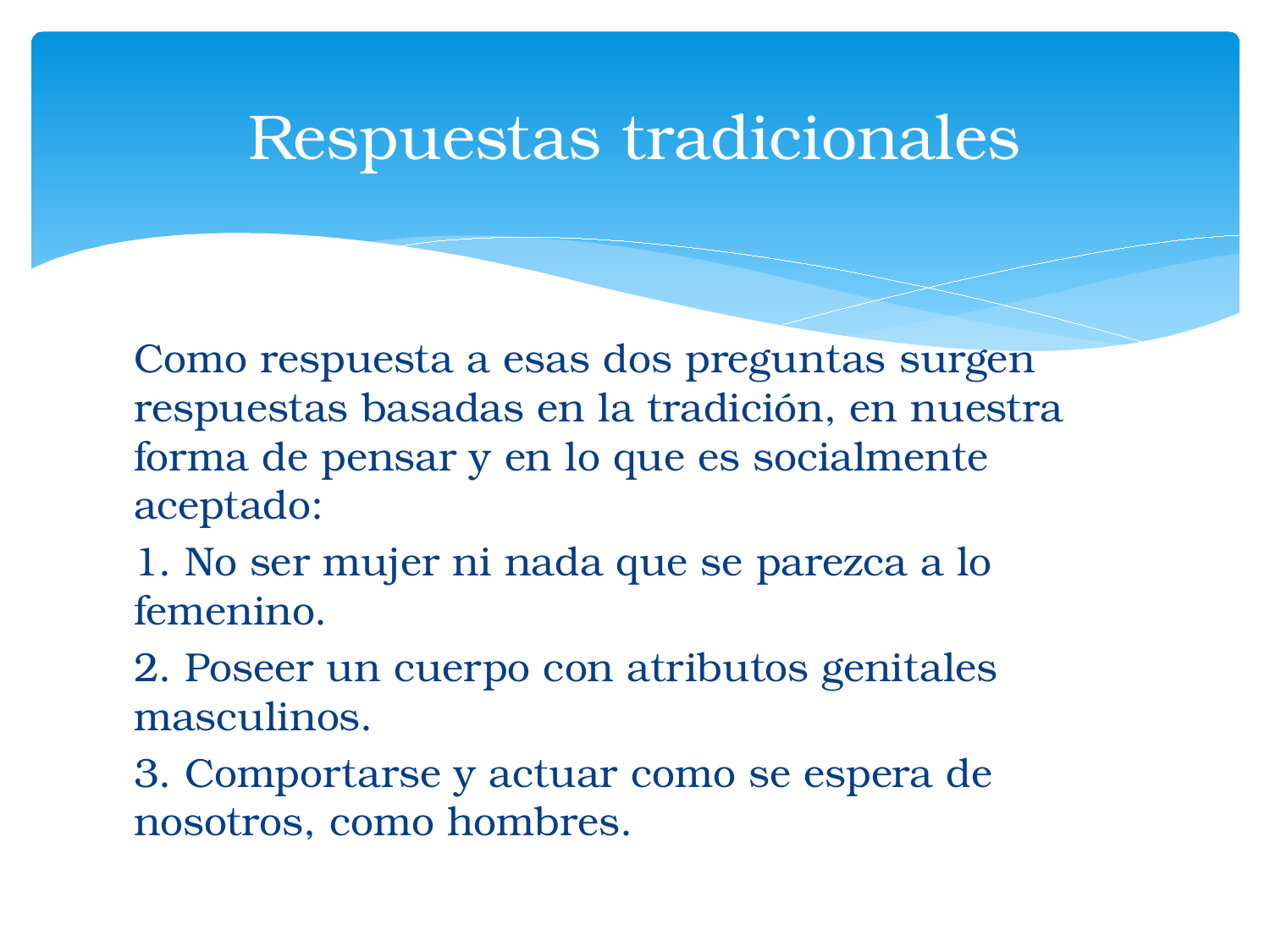

# Respuestas tradicionales
Como respuesta a esas dos preguntas surgen respuestas basadas en la tradición, en nuestra forma de pensar y en lo que es socialmente aceptado:
1. No ser mujer ni nada que se parezca a lo femenino.
2. Poseer un cuerpo con atributos genitales masculinos.
3. Comportarse y actuar como se espera de nosotros, como hombres.